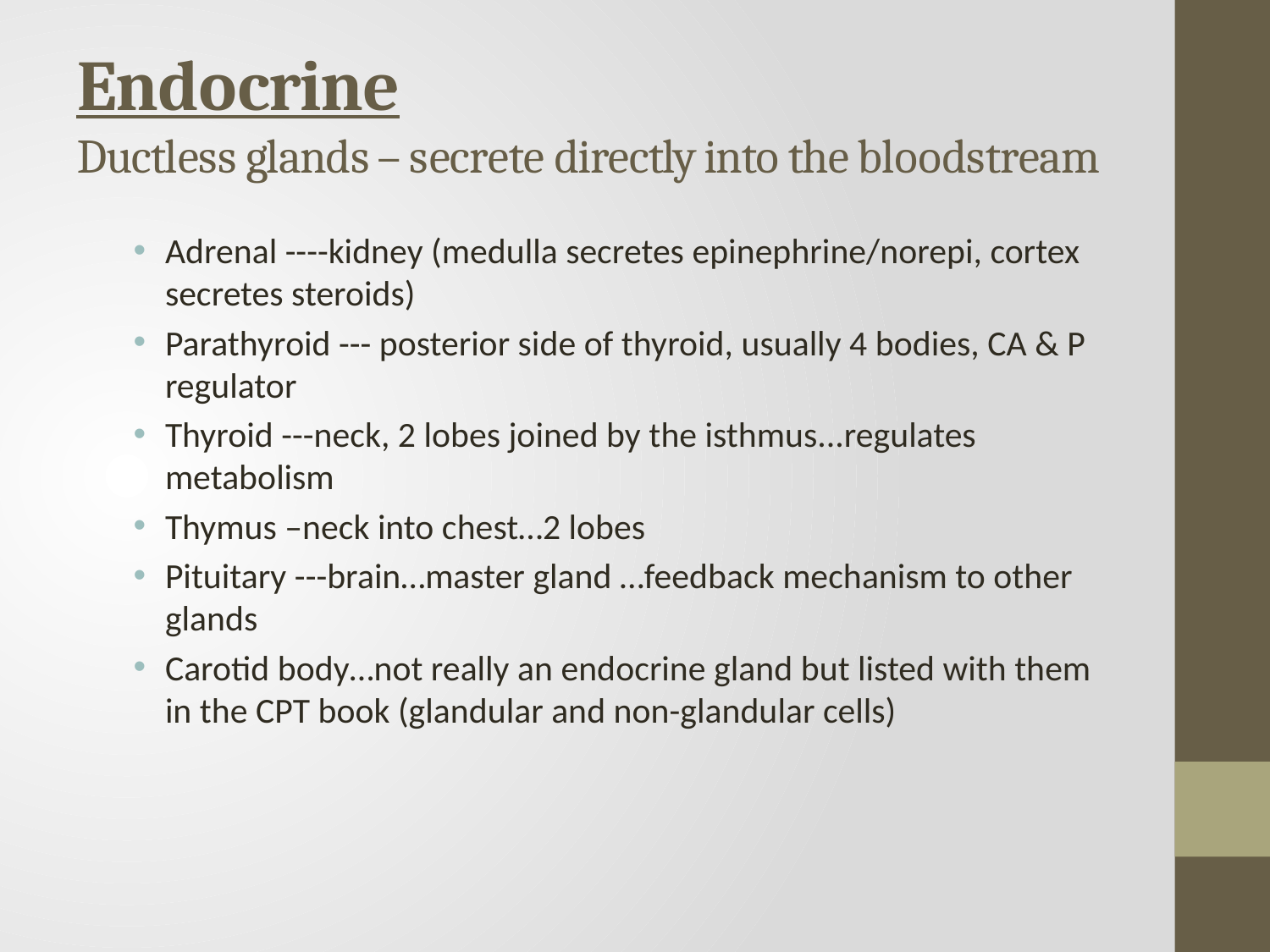

# Endocrine Ductless glands – secrete directly into the bloodstream
Adrenal ----kidney (medulla secretes epinephrine/norepi, cortex secretes steroids)
Parathyroid --- posterior side of thyroid, usually 4 bodies, CA & P regulator
Thyroid ---neck, 2 lobes joined by the isthmus...regulates metabolism
Thymus –neck into chest…2 lobes
Pituitary ---brain…master gland …feedback mechanism to other glands
Carotid body…not really an endocrine gland but listed with them in the CPT book (glandular and non-glandular cells)